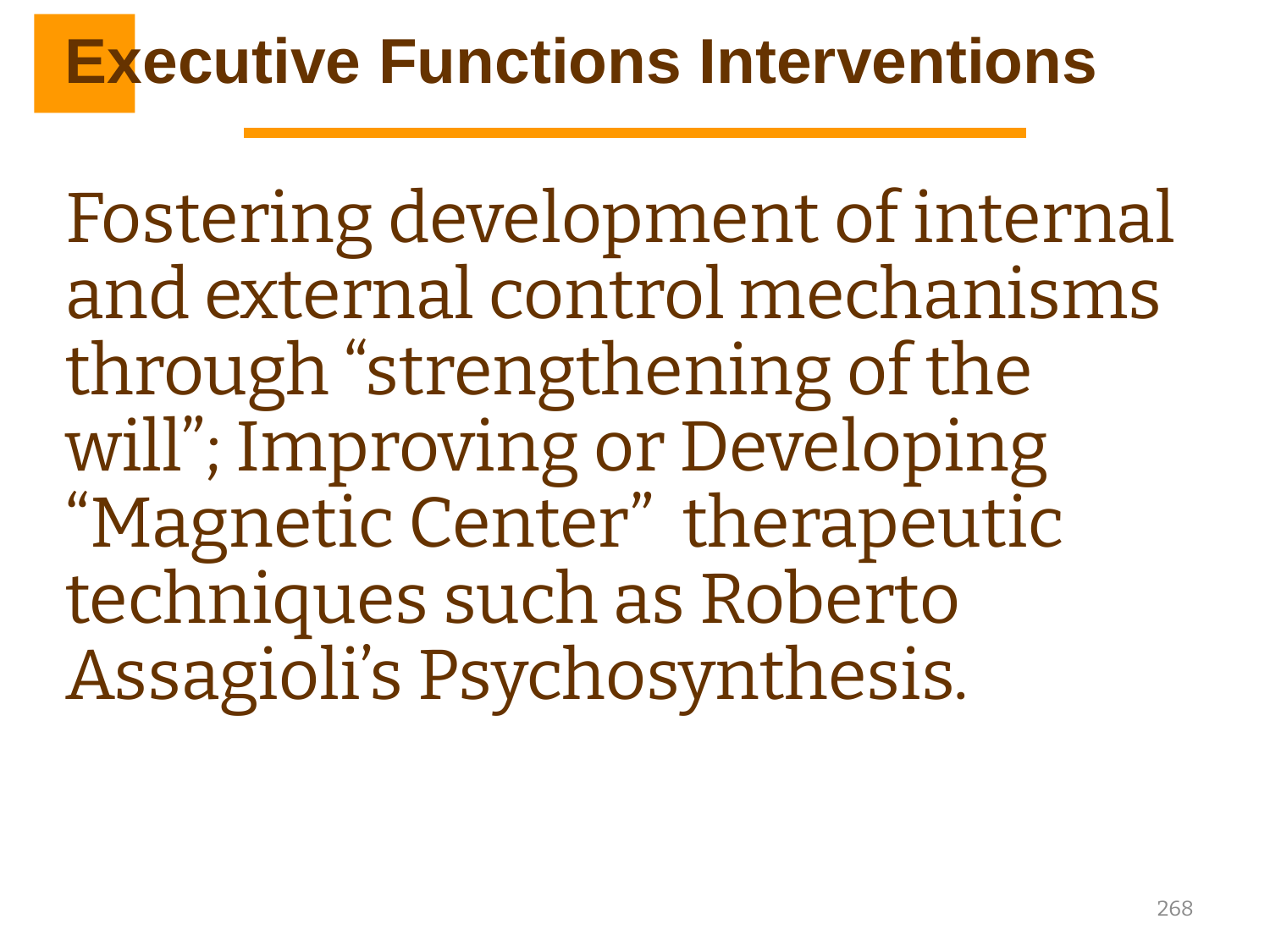

Executive Functions Interventions

Fostering development of internal and external control mechanisms through “strengthening of the will”; Improving or Developing “Magnetic Center”  therapeutic techniques such as Roberto Assagioli’s Psychosynthesis.
268